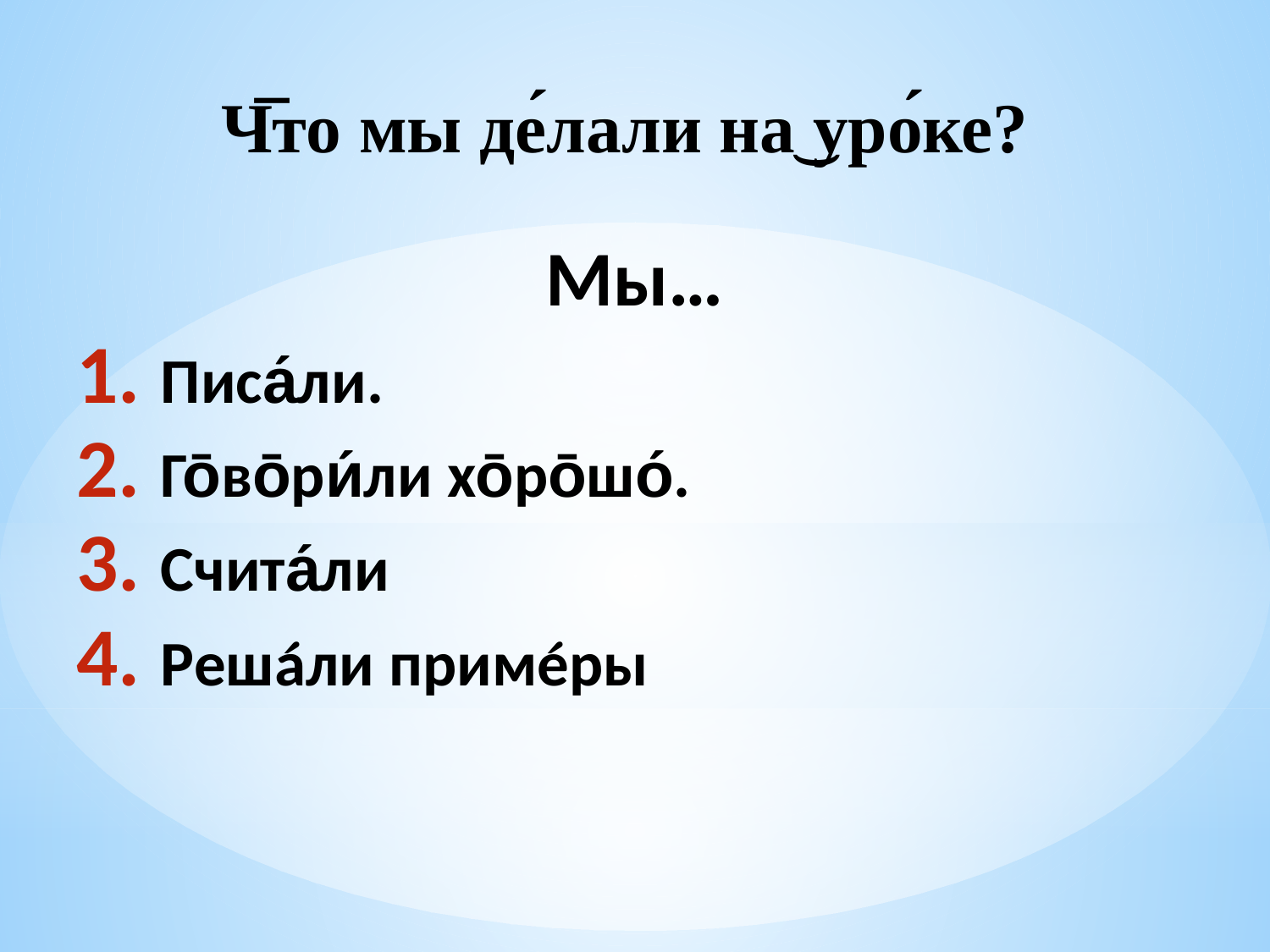

Ч̅то мы де́лали на͜ уро́ке?
Мы…
Писа́ли.
Го̄во̄ри́ли хо̄ро̄шо́.
Счита́ли
Реша́ли приме́ры